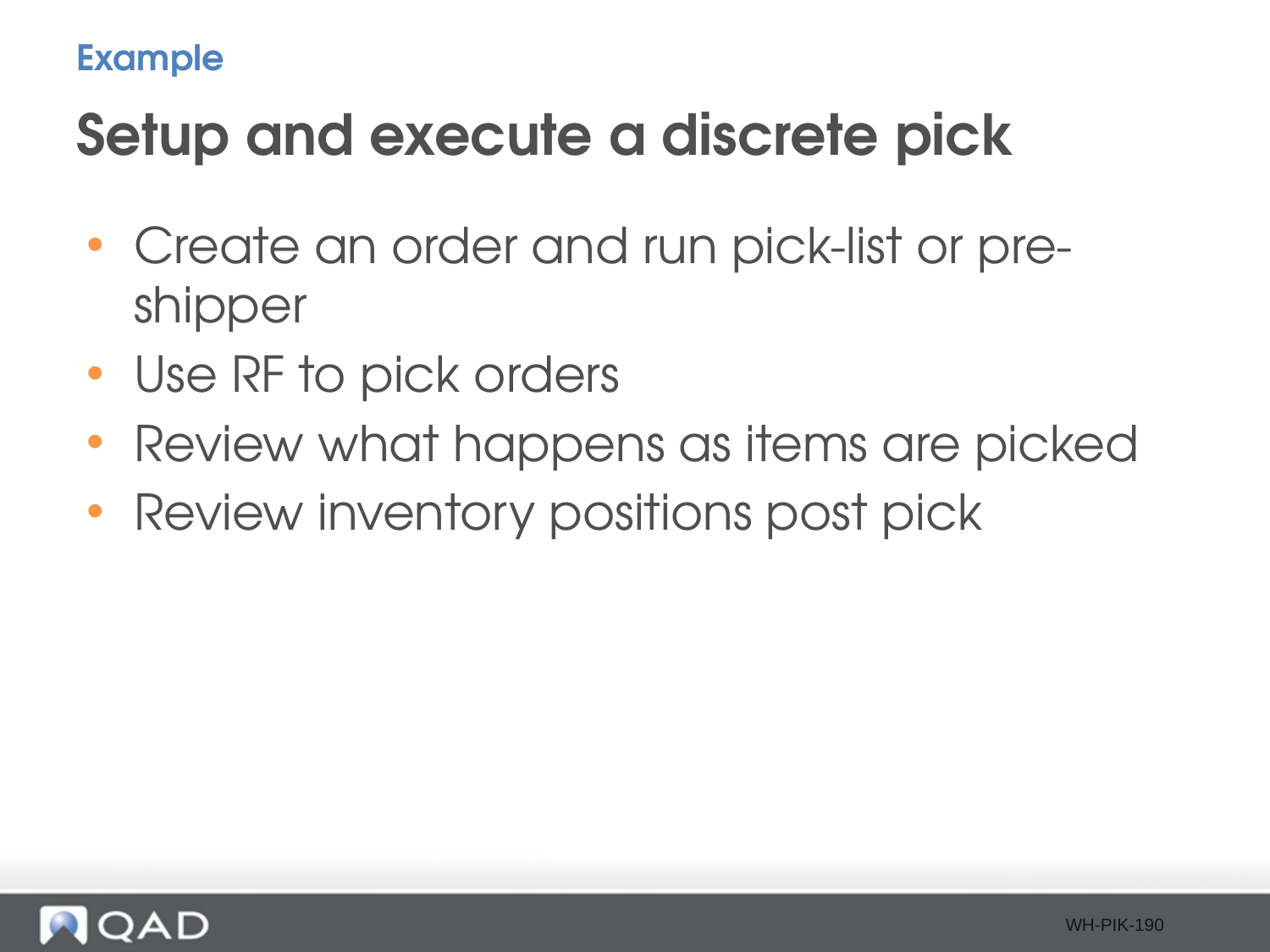

Example
# Setup and execute a discrete pick
Create an order and run pick-list or pre-shipper
Use RF to pick orders
Review what happens as items are picked
Review inventory positions post pick
WH-PIK-190